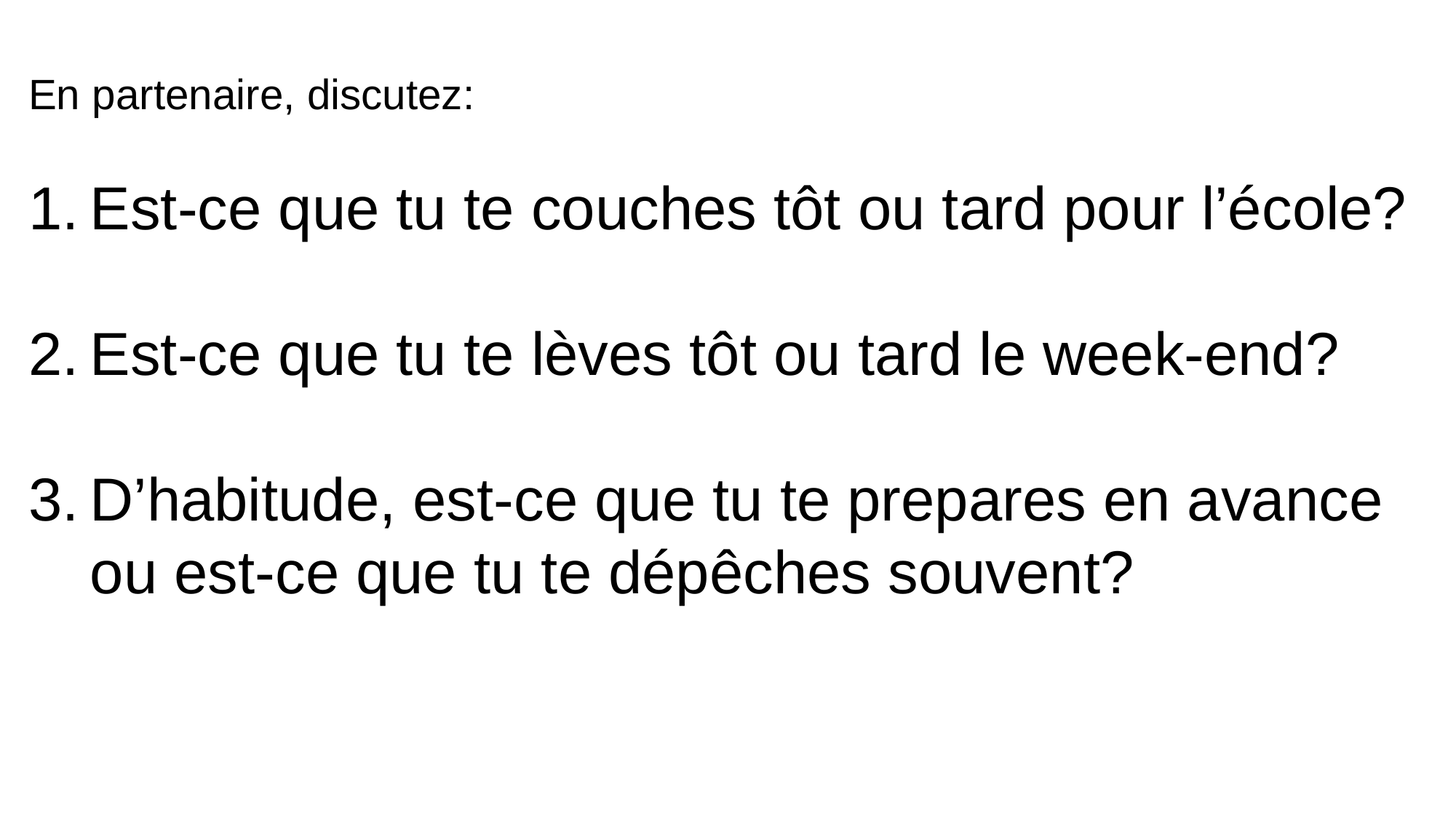

En partenaire, discutez:

Est-ce que tu te couches tôt ou tard pour l’école?

Est-ce que tu te lèves tôt ou tard le week-end?

D’habitude, est-ce que tu te prepares en avance ou est-ce que tu te dépêches souvent?